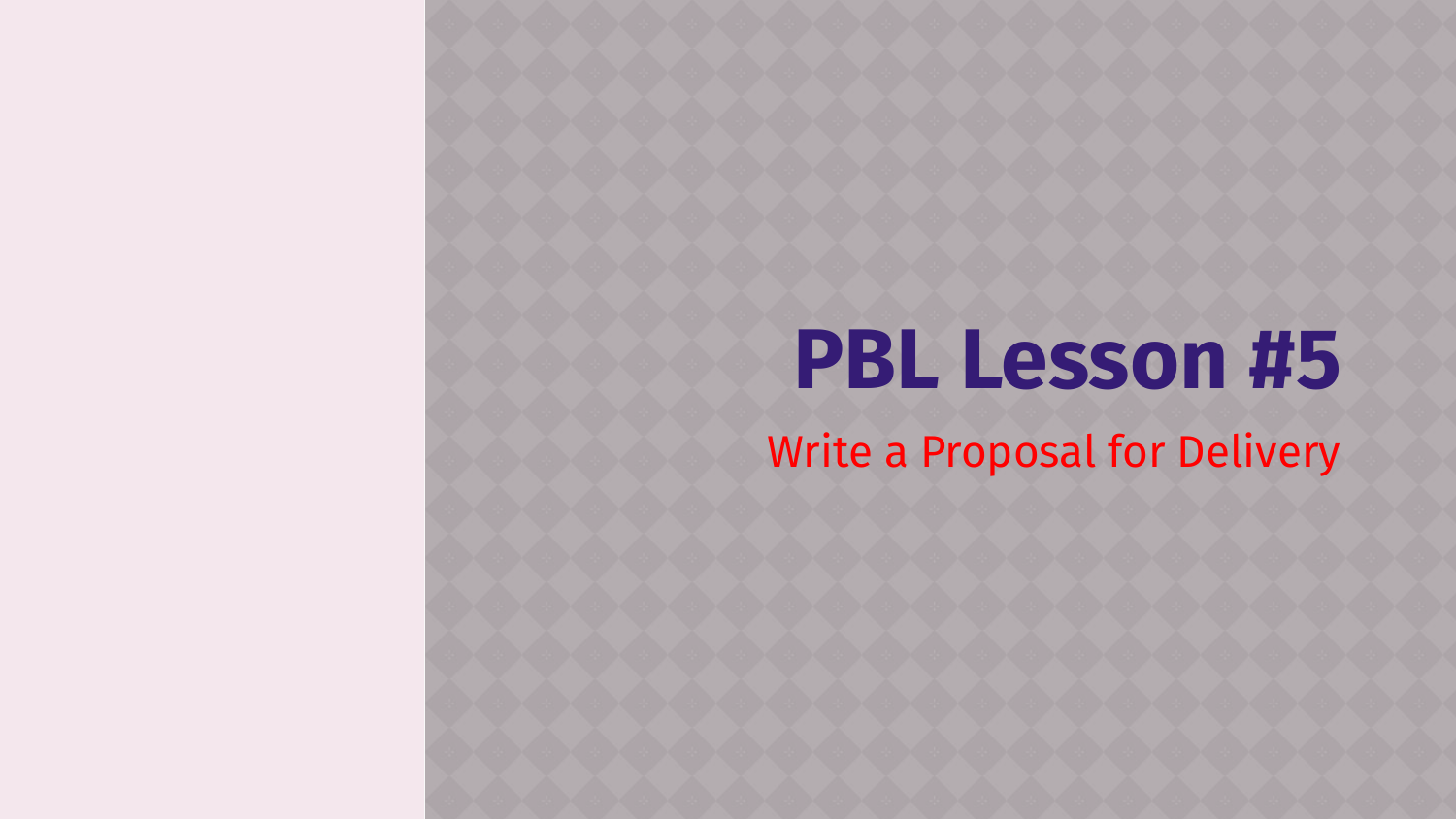

# PBL Lesson #5
Write a Proposal for Delivery